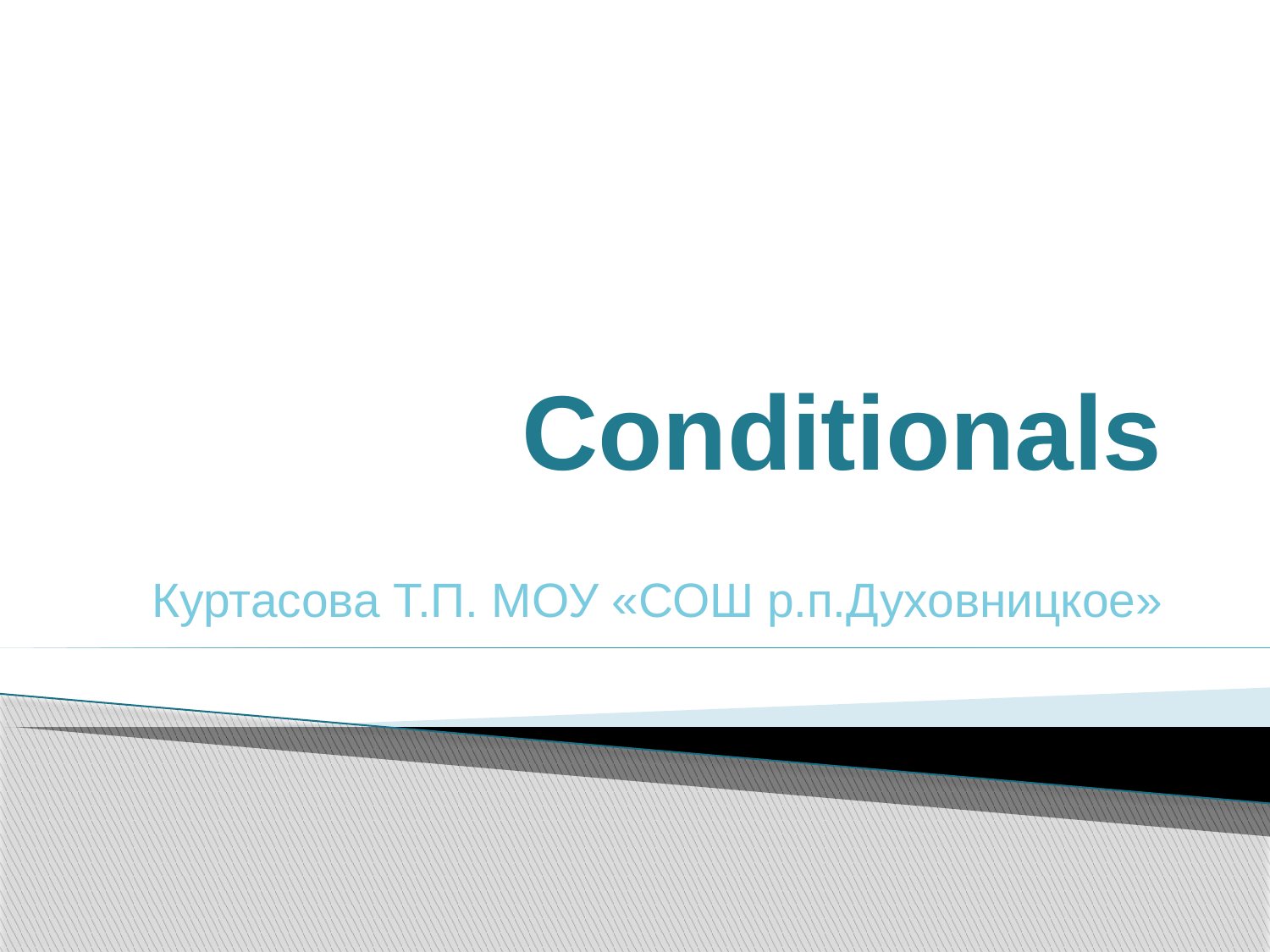

# Conditionals

Куртасова Т.П. МОУ «СОШ р.п.Духовницкое»